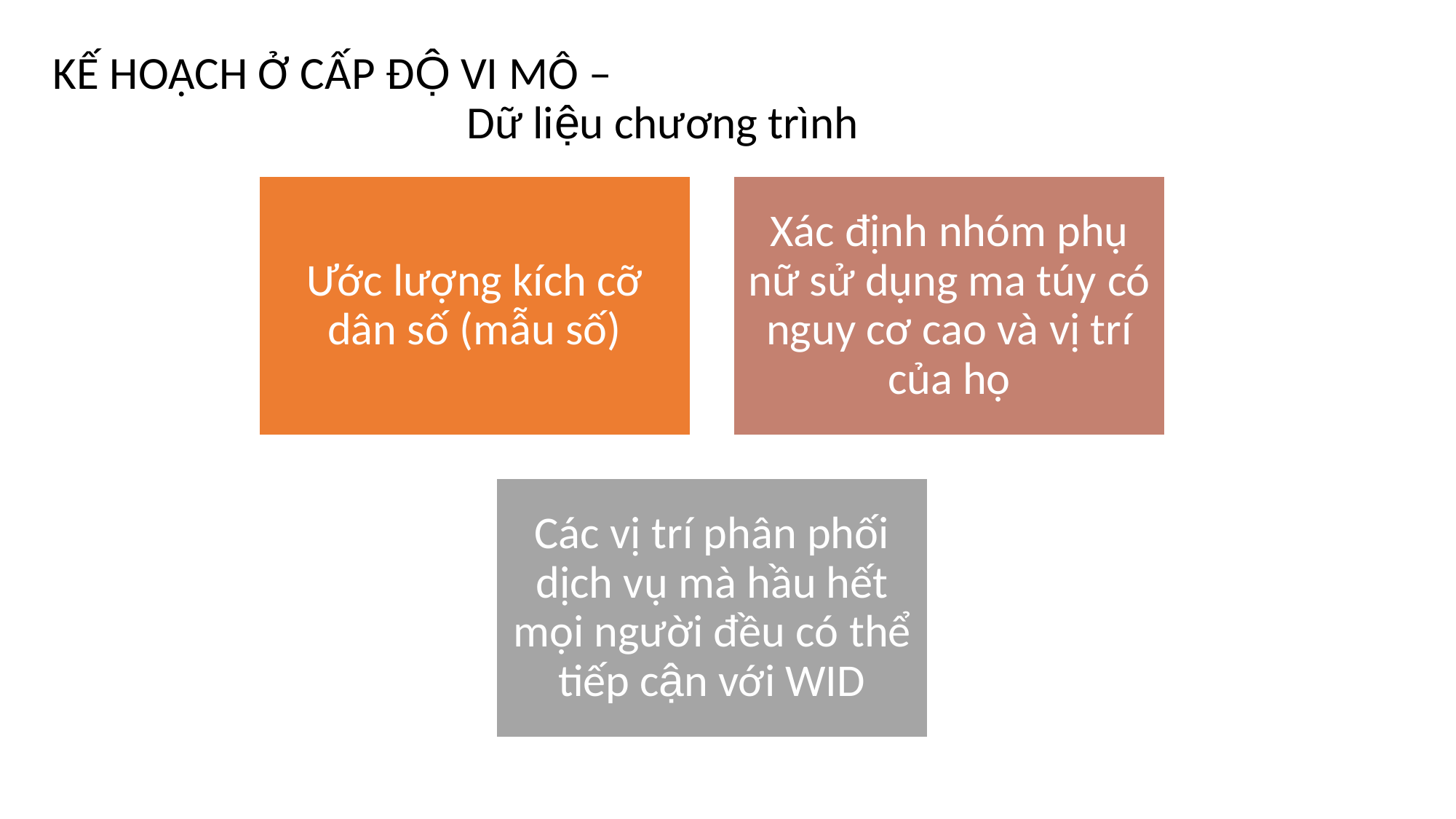

# KẾ HOẠCH Ở CẤP ĐỘ VI MÔ – Dữ liệu chương trình
Ước lượng kích cỡ dân số (mẫu số)
Xác định nhóm phụ nữ sử dụng ma túy có nguy cơ cao và vị trí của họ
Các vị trí phân phối dịch vụ mà hầu hết mọi người đều có thể tiếp cận với WID
3